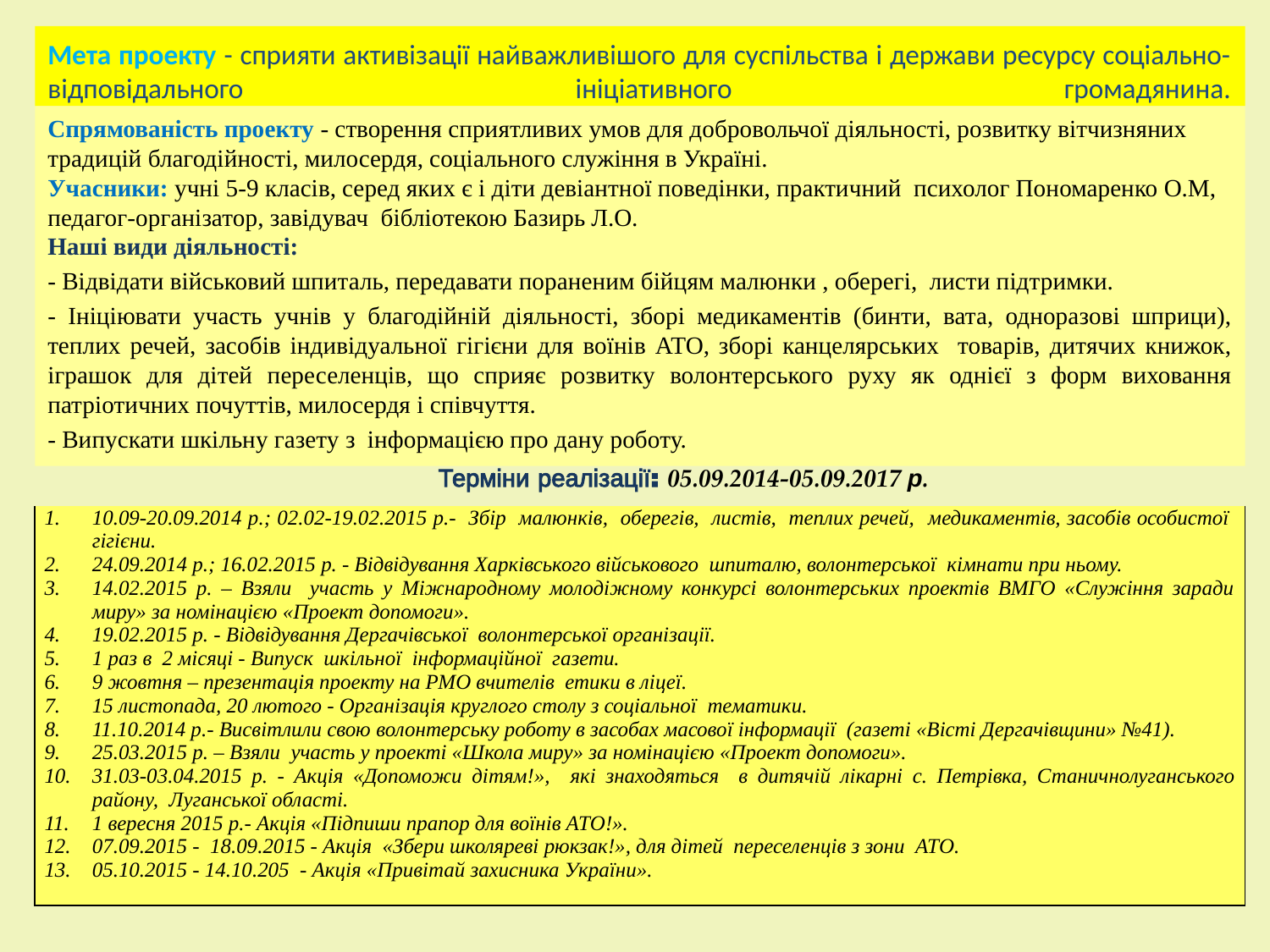

# Мета проекту - сприяти активізації найважливішого для суспільства і держави ресурсу соціально-відповідального ініціативного громадянина.
Спрямованість проекту - створення сприятливих умов для добровольчої діяльності, розвитку вітчизняних традицій благодійності, милосердя, соціального служіння в Україні.
Учасники: учні 5-9 класів, серед яких є і діти девіантної поведінки, практичний  психолог Пономаренко О.М,  педагог-організатор, завідувач  бібліотекою Базирь Л.О.
Наші види діяльності:
- Відвідати військовий шпиталь, передавати пораненим бійцям малюнки , оберегі,  листи підтримки.
- Ініціювати участь учнів у благодійній діяльності, зборі медикаментів (бинти, вата, одноразові шприци), теплих речей, засобів індивідуальної гігієни для воїнів АТО, зборі канцелярських  товарів, дитячих книжок, іграшок для дітей переселенців, що сприяє розвитку волонтерського руху як однієї з форм виховання патріотичних почуттів, милосердя і співчуття.
- Випускати шкільну газету з  інформацією про дану роботу.
             Терміни реалізації: 05.09.2014-05.09.2017 р.
| 10.09-20.09.2014 р.; 02.02-19.02.2015 р.- Збір малюнків, оберегів, листів, теплих речей, медикаментів, засобів особистої гігієни. 24.09.2014 р.; 16.02.2015 р. - Відвідування Харківського військового шпиталю, волонтерської кімнати при ньому. 14.02.2015 р. – Взяли участь у Міжнародному молодіжному конкурсі волонтерських проектів ВМГО «Служіння заради миру» за номінацією «Проект допомоги». 19.02.2015 р. - Відвідування Дергачівської волонтерської організації. 1 раз в 2 місяці - Випуск шкільної інформаційної газети. 9 жовтня – презентація проекту на РМО вчителів етики в ліцеї. 15 листопада, 20 лютого - Організація круглого столу з соціальної тематики. 11.10.2014 р.- Висвітлили свою волонтерську роботу в засобах масової інформації (газеті «Вісті Дергачівщини» №41). 25.03.2015 р. – Взяли участь у проекті «Школа миру» за номінацією «Проект допомоги». 31.03-03.04.2015 р. - Акція «Допоможи дітям!», які знаходяться в дитячій лікарні с. Петрівка, Станичнолуганського району, Луганської області. 1 вересня 2015 р.- Акція «Підпиши прапор для воїнів АТО!». 07.09.2015 - 18.09.2015 - Акція «Збери школяреві рюкзак!», для дітей переселенців з зони АТО. 05.10.2015 - 14.10.205 - Акція «Привітай захисника України». |
| --- |